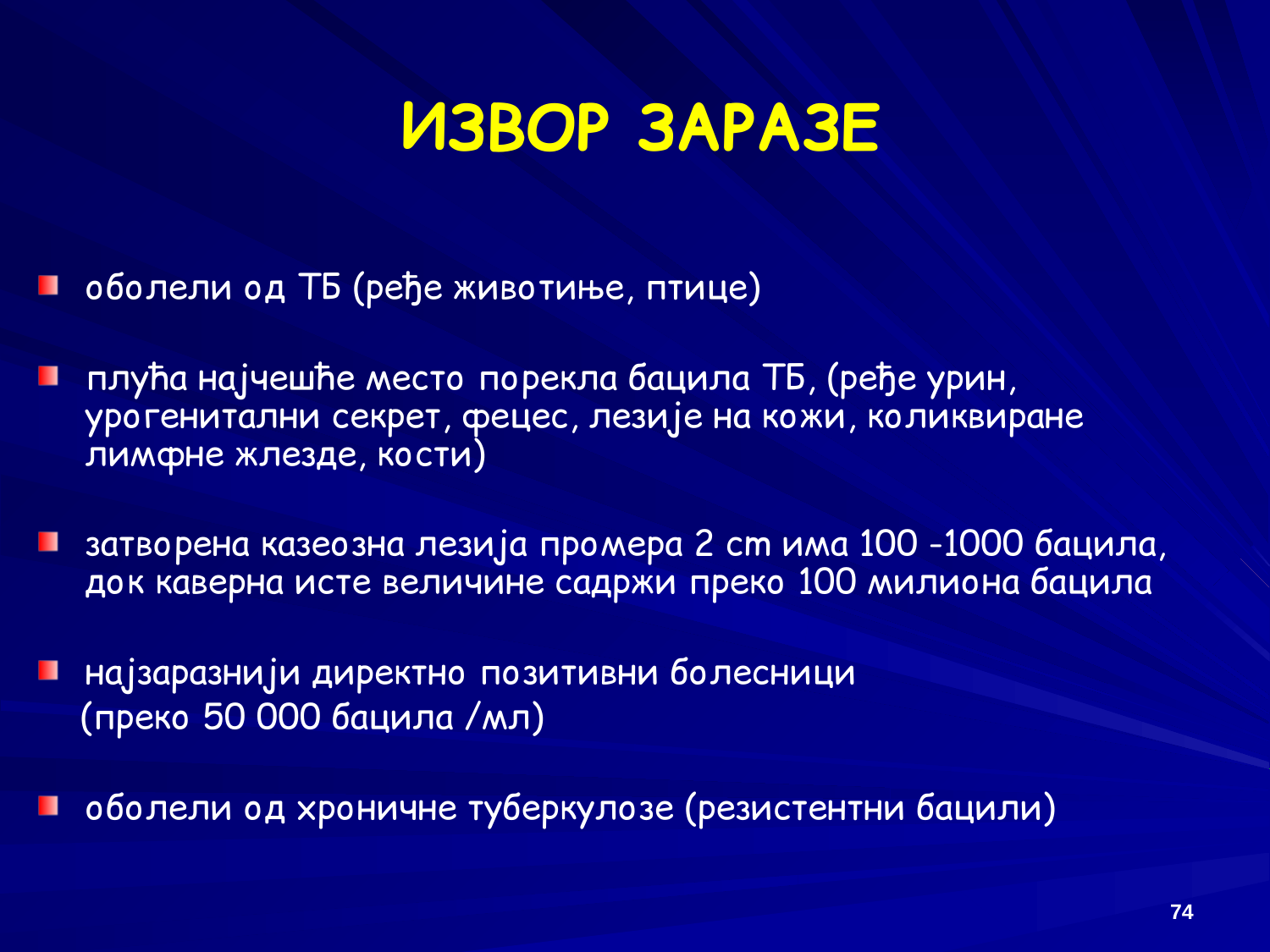

# ИЗВОР ЗАРАЗЕ

оболели од ТБ (ређе животиње, птице)

плућа најчешће место порекла бацила ТБ, (ређе урин, урогенитални секрет, фецес, лезије на кожи, коликвиране лимфне жлезде, кости)

затворена казеозна лезија промера 2 cm има 100 -1000 бацила, док каверна исте величине садржи преко 100 милиона бацила

најзаразнији директно позитивни болесници
    (преко 50 000 бацила /мл)

оболели од хроничне туберкулозе (резистентни бацили)

74